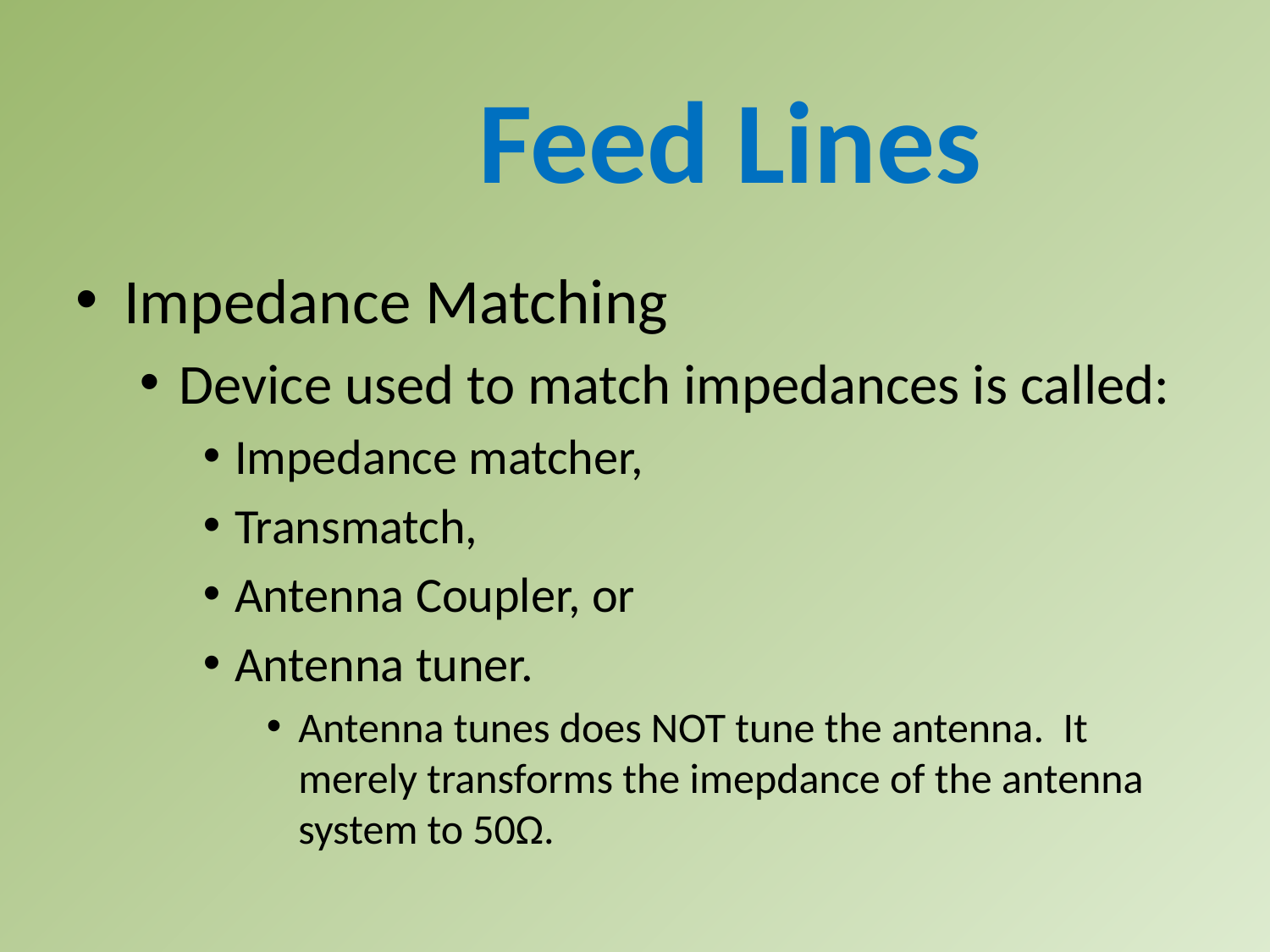

Feed Lines
Impedance Matching
Device used to match impedances is called:
Impedance matcher,
Transmatch,
Antenna Coupler, or
Antenna tuner.
Antenna tunes does NOT tune the antenna.  It merely transforms the imepdance of the antenna system to 50Ω.